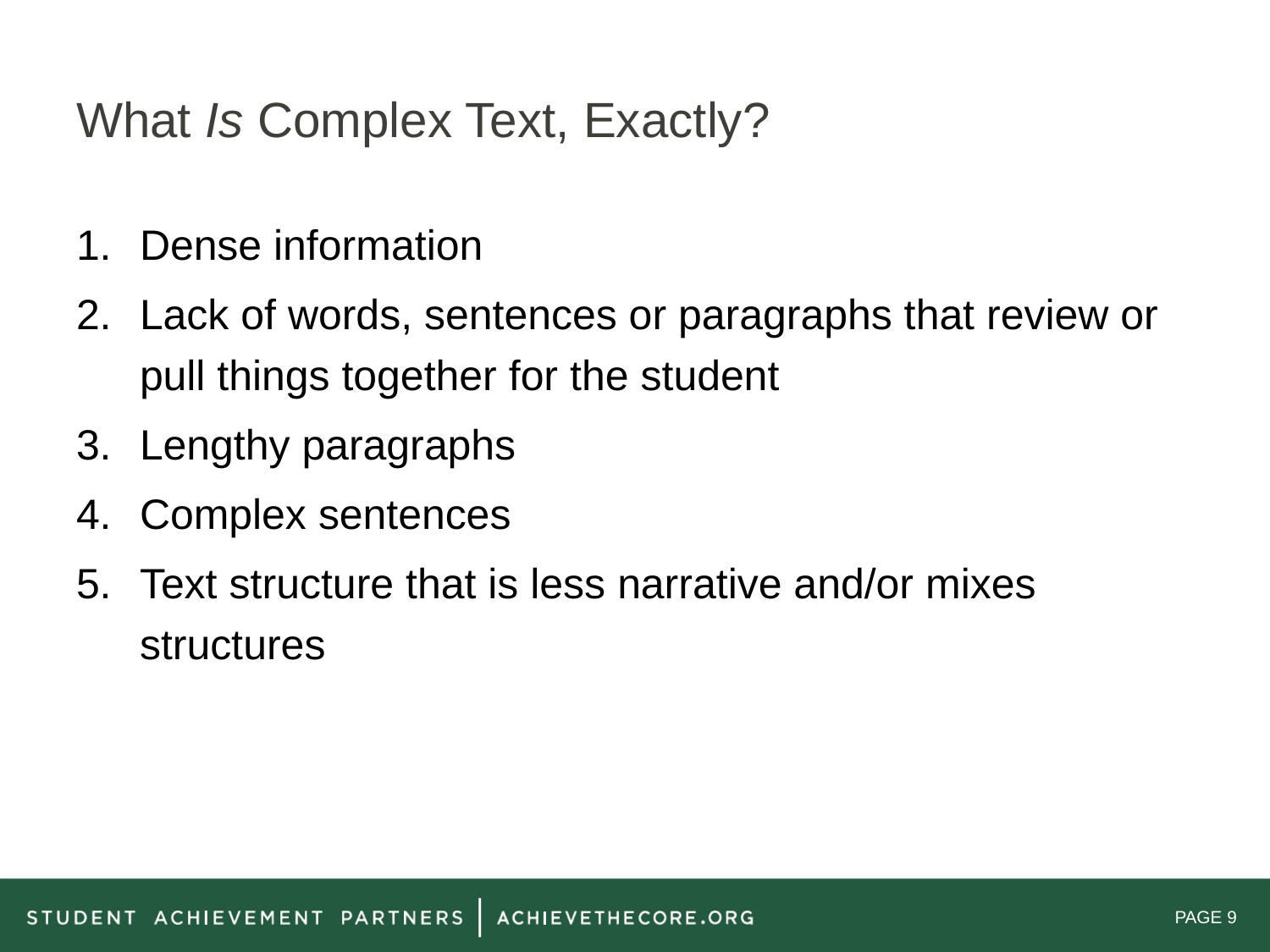

# What Is Complex Text, Exactly?
Dense information
Lack of words, sentences or paragraphs that review or pull things together for the student
Lengthy paragraphs
Complex sentences
Text structure that is less narrative and/or mixes structures